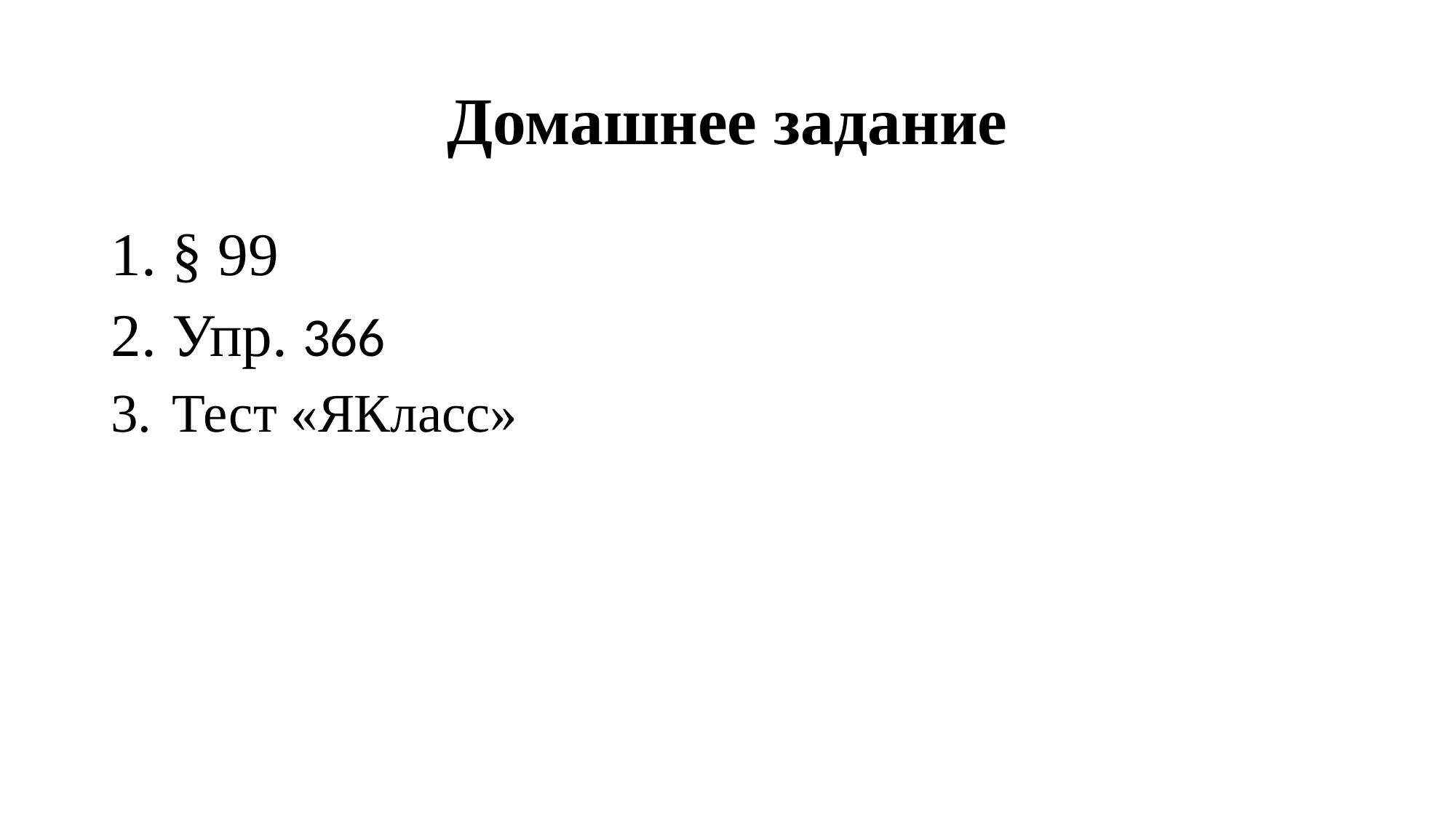

# Домашнее задание
§ 99
Упр. 366
Тест «ЯКласс»